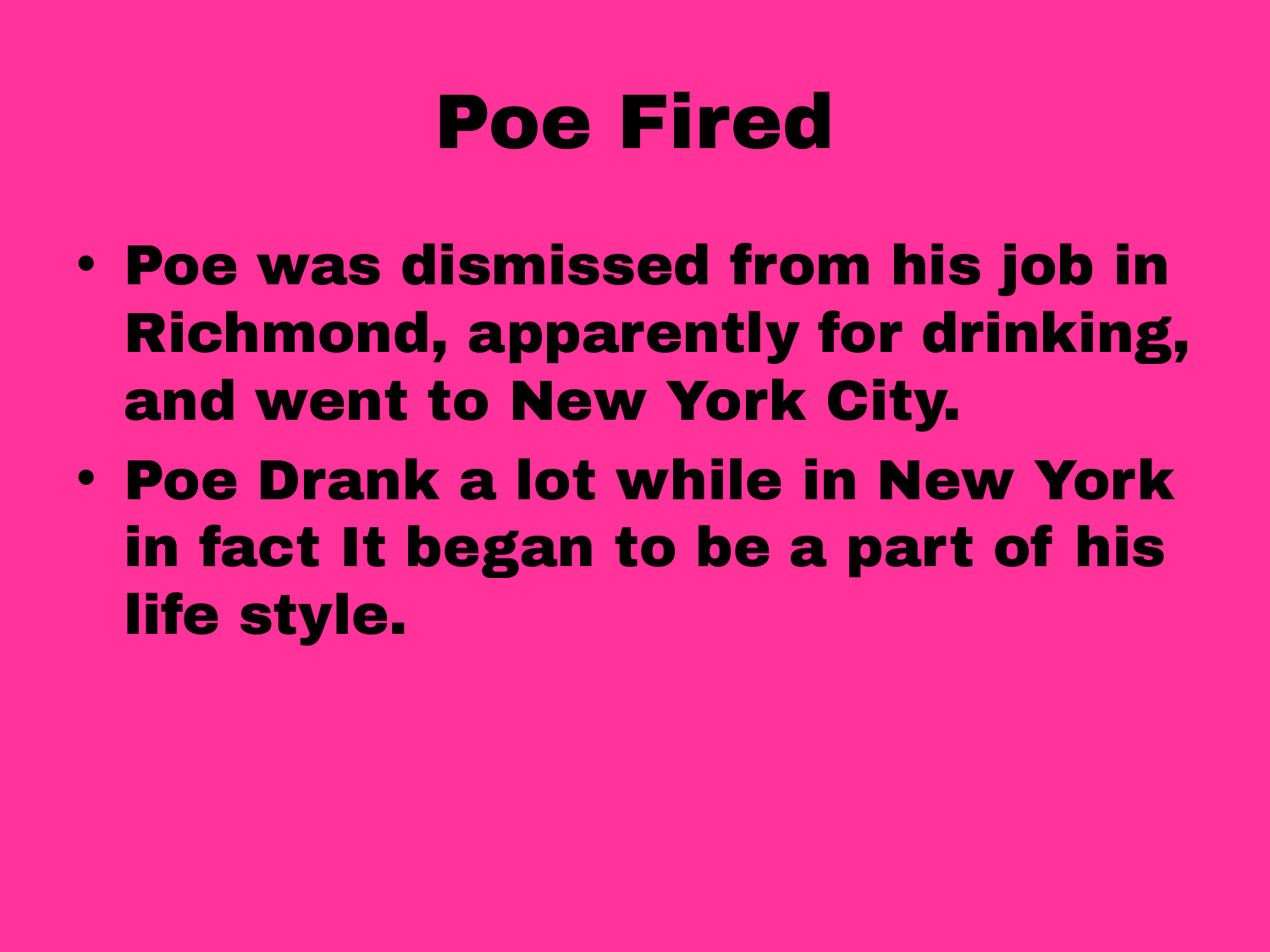

# Poe Fired
Poe was dismissed from his job in Richmond, apparently for drinking, and went to New York City.
Poe Drank a lot while in New York in fact It began to be a part of his life style.